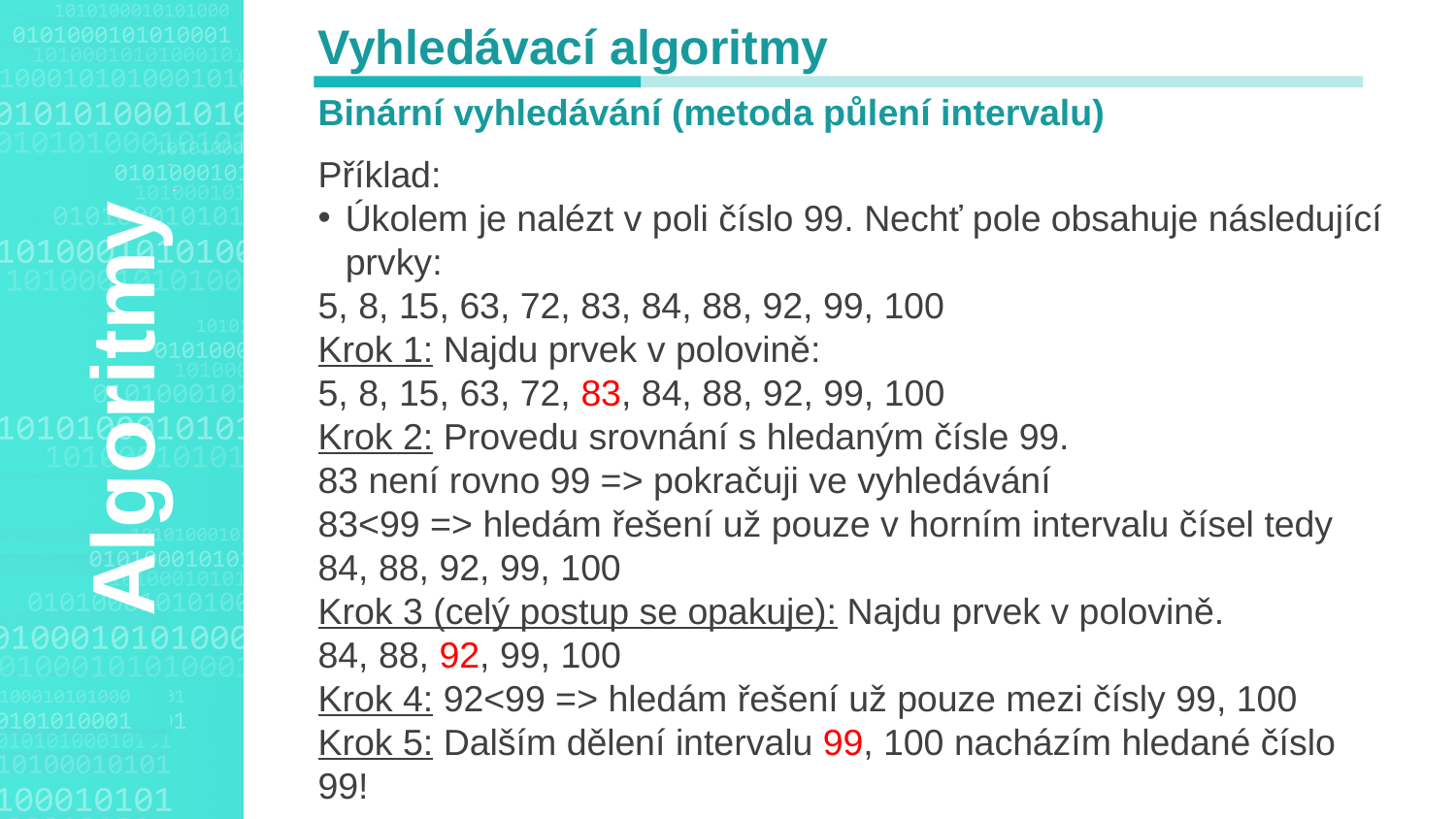

Vyhledávací algoritmy
Binární vyhledávání (metoda půlení intervalu)
Příklad:
Úkolem je nalézt v poli číslo 99. Nechť pole obsahuje následující prvky:
5, 8, 15, 63, 72, 83, 84, 88, 92, 99, 100
Krok 1: Najdu prvek v polovině:
5, 8, 15, 63, 72, 83, 84, 88, 92, 99, 100
Krok 2: Provedu srovnání s hledaným čísle 99.
83 není rovno 99 => pokračuji ve vyhledávání
83<99 => hledám řešení už pouze v horním intervalu čísel tedy
84, 88, 92, 99, 100
Krok 3 (celý postup se opakuje): Najdu prvek v polovině.
84, 88, 92, 99, 100
Krok 4: 92<99 => hledám řešení už pouze mezi čísly 99, 100
Krok 5: Dalším dělení intervalu 99, 100 nacházím hledané číslo 99!

Agenda Style
Algoritmy